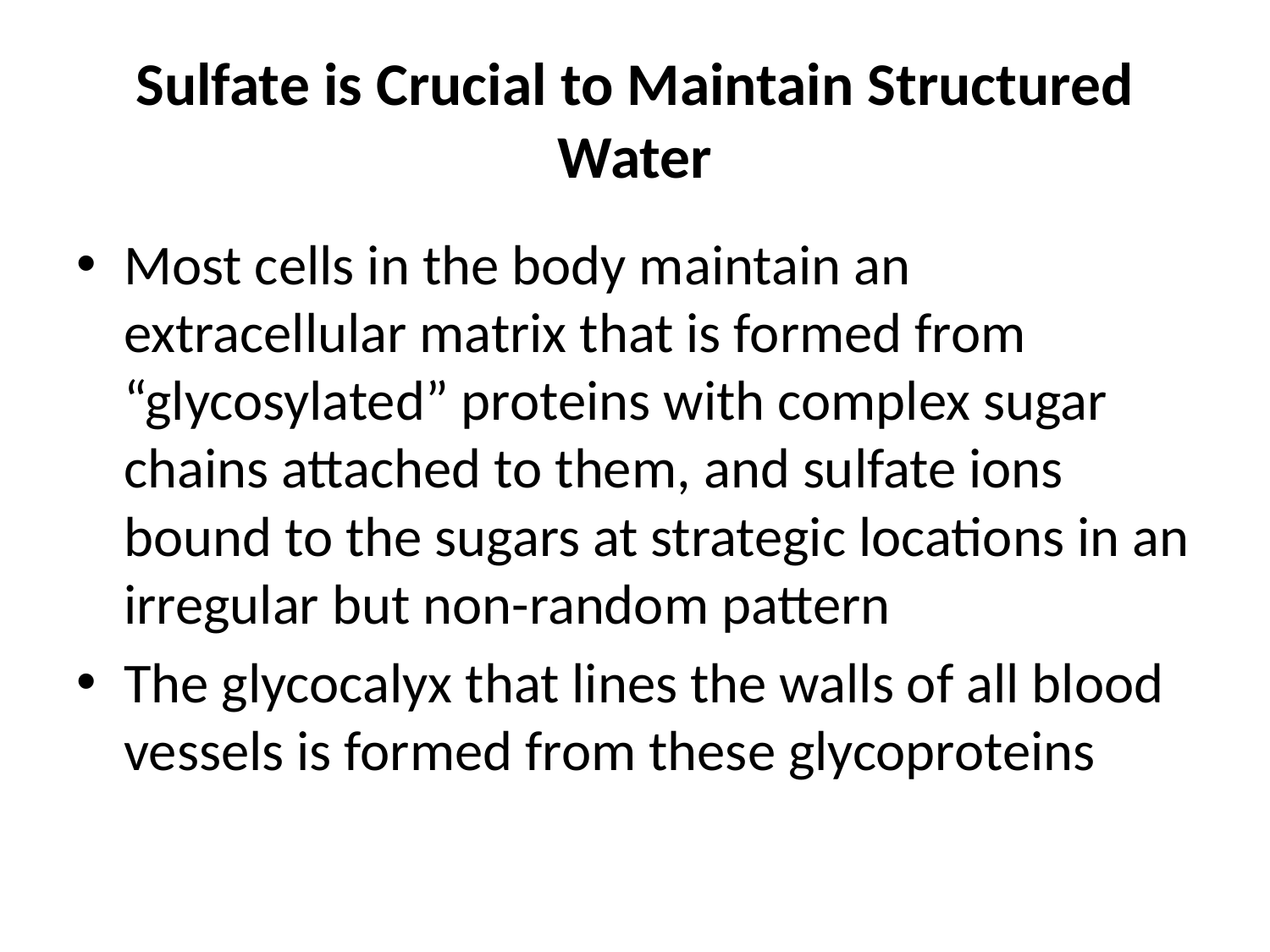

# Sulfate is Crucial to Maintain Structured Water
Most cells in the body maintain an extracellular matrix that is formed from “glycosylated” proteins with complex sugar chains attached to them, and sulfate ions bound to the sugars at strategic locations in an irregular but non-random pattern
The glycocalyx that lines the walls of all blood vessels is formed from these glycoproteins